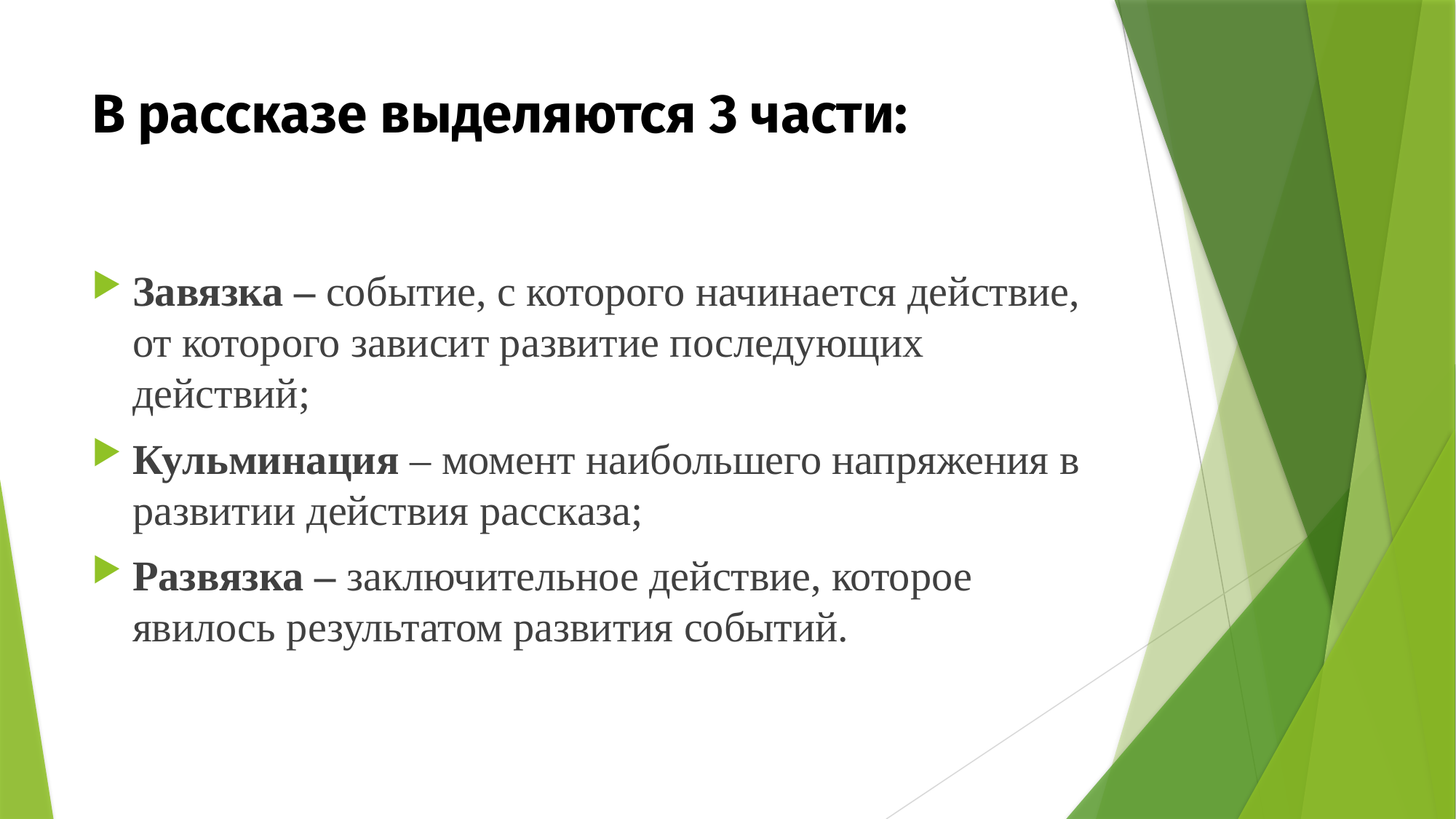

# В рассказе выделяются 3 части:
Завязка – событие, с которого начинается действие, от которого зависит развитие последующих действий;
Кульминация – момент наибольшего напряжения в развитии действия рассказа;
Развязка – заключительное действие, которое явилось результатом развития событий.